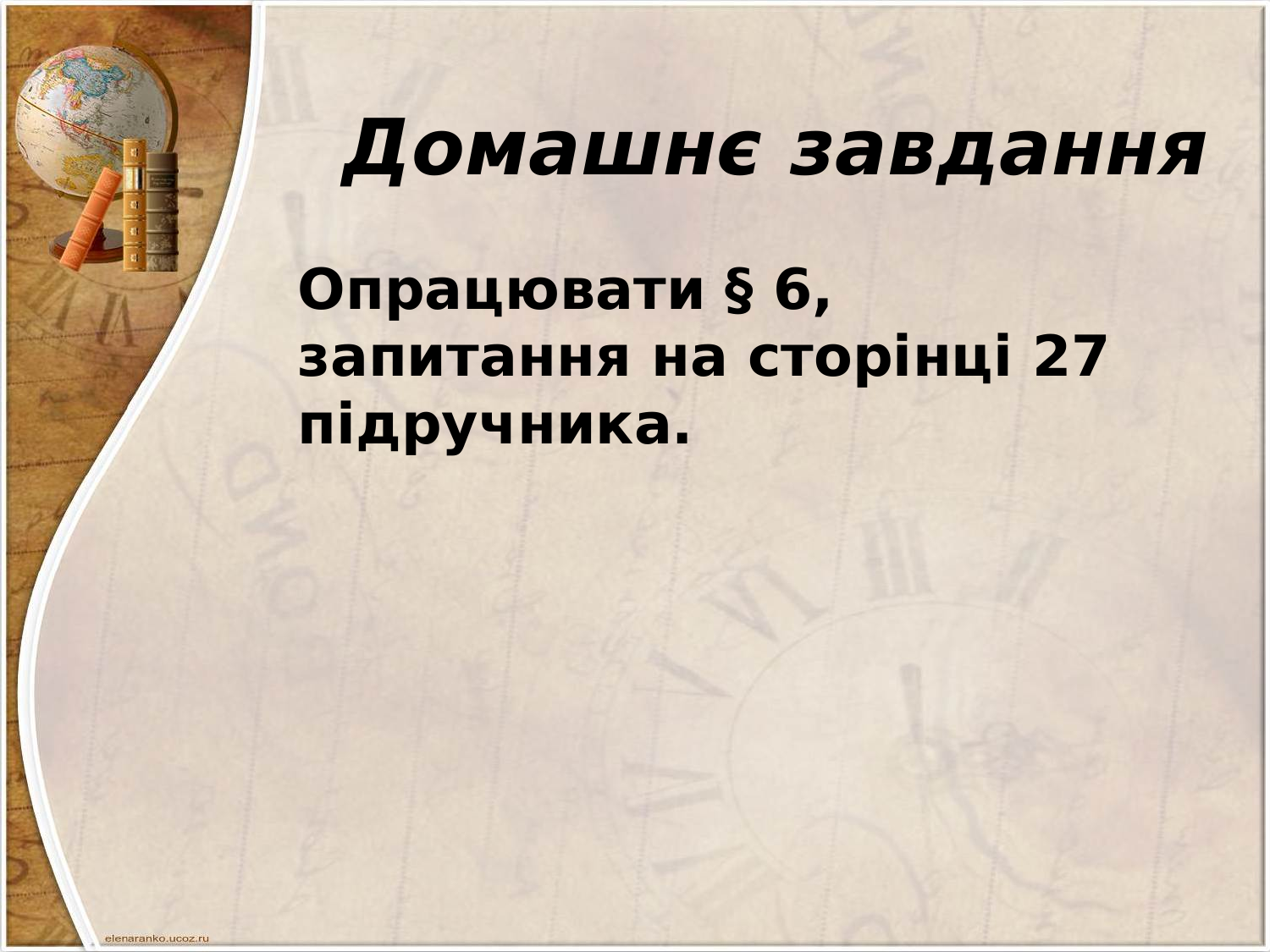

# Домашнє завдання
Опрацювати § 6, запитання на сторінці 27 підручника.